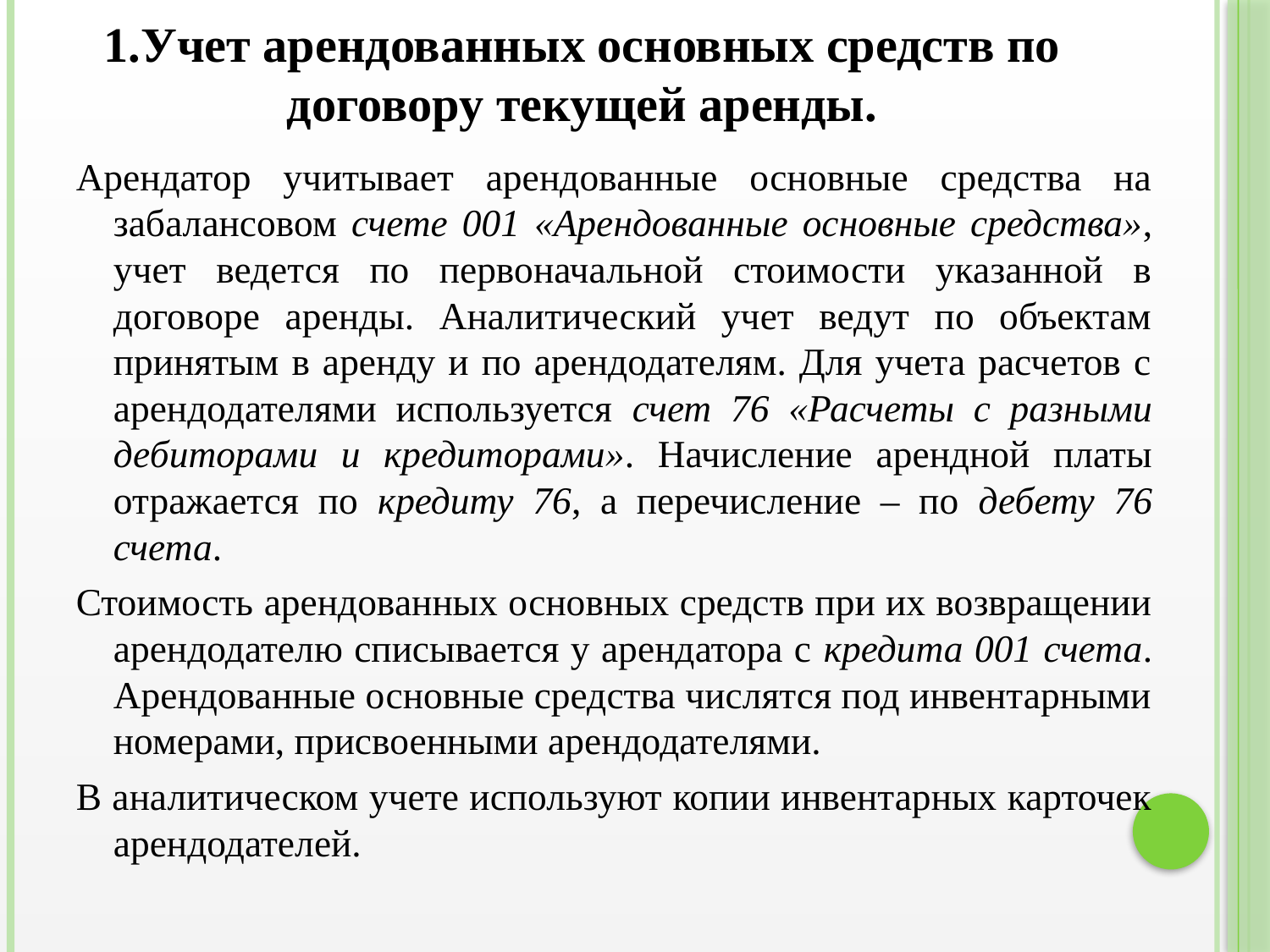

# 1.Учет арендованных основных средств по договору текущей аренды.
Арендатор учитывает арендованные основные средства на забалансовом счете 001 «Арендованные основные средства», учет ведется по первоначальной стоимости указанной в договоре аренды. Аналитический учет ведут по объектам принятым в аренду и по арендодателям. Для учета расчетов с арендодателями используется счет 76 «Расчеты с разными дебиторами и кредиторами». Начисление арендной платы отражается по кредиту 76, а перечисление – по дебету 76 счета.
Стоимость арендованных основных средств при их возвращении арендодателю списывается у арендатора с кредита 001 счета. Арендованные основные средства числятся под инвентарными номерами, присвоенными арендодателями.
В аналитическом учете используют копии инвентарных карточек арендодателей.